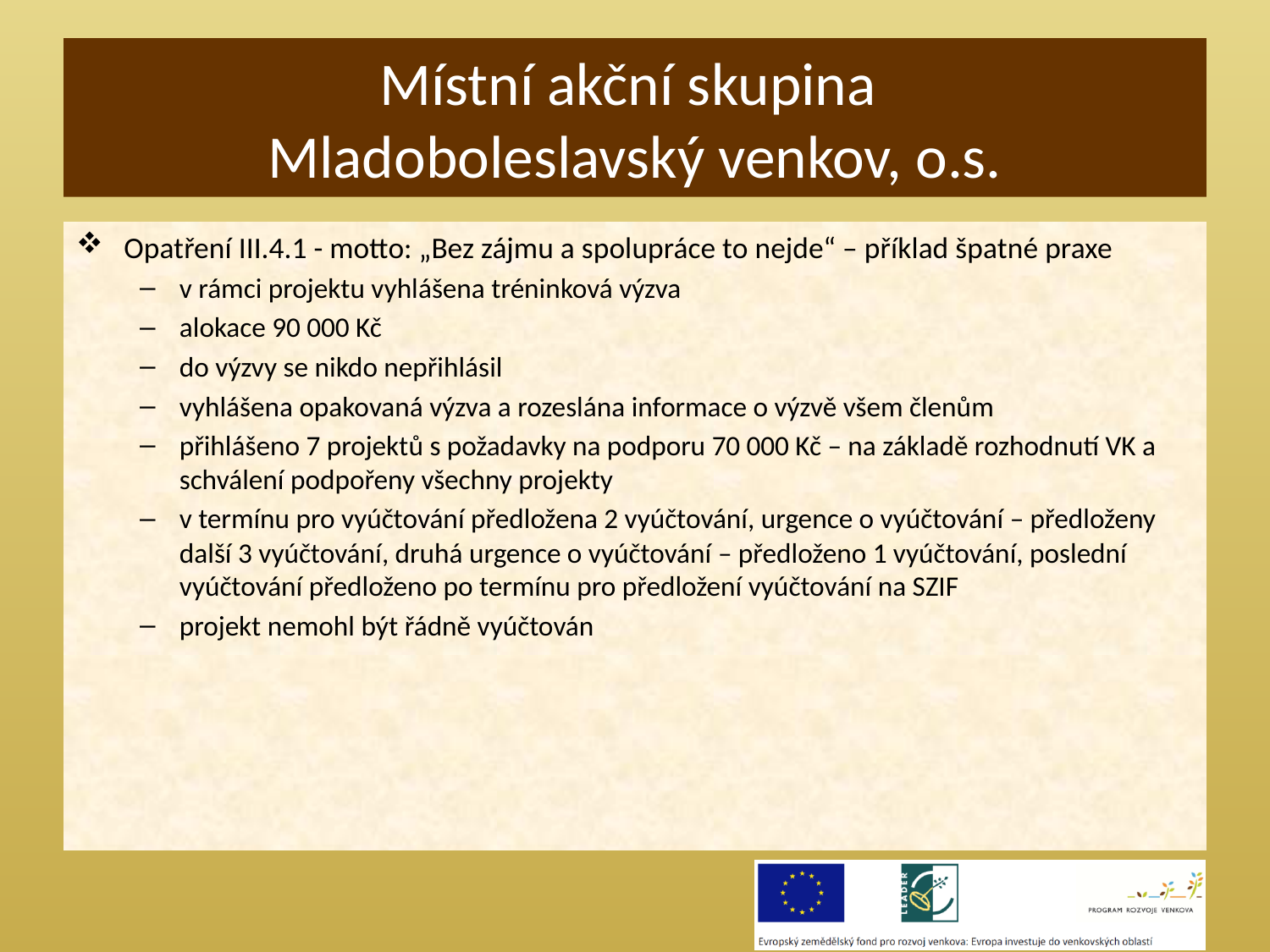

# Místní akční skupina Mladoboleslavský venkov, o.s.
Opatření III.4.1 - motto: „Bez zájmu a spolupráce to nejde“ – příklad špatné praxe
v rámci projektu vyhlášena tréninková výzva
alokace 90 000 Kč
do výzvy se nikdo nepřihlásil
vyhlášena opakovaná výzva a rozeslána informace o výzvě všem členům
přihlášeno 7 projektů s požadavky na podporu 70 000 Kč – na základě rozhodnutí VK a schválení podpořeny všechny projekty
v termínu pro vyúčtování předložena 2 vyúčtování, urgence o vyúčtování – předloženy další 3 vyúčtování, druhá urgence o vyúčtování – předloženo 1 vyúčtování, poslední vyúčtování předloženo po termínu pro předložení vyúčtování na SZIF
projekt nemohl být řádně vyúčtován